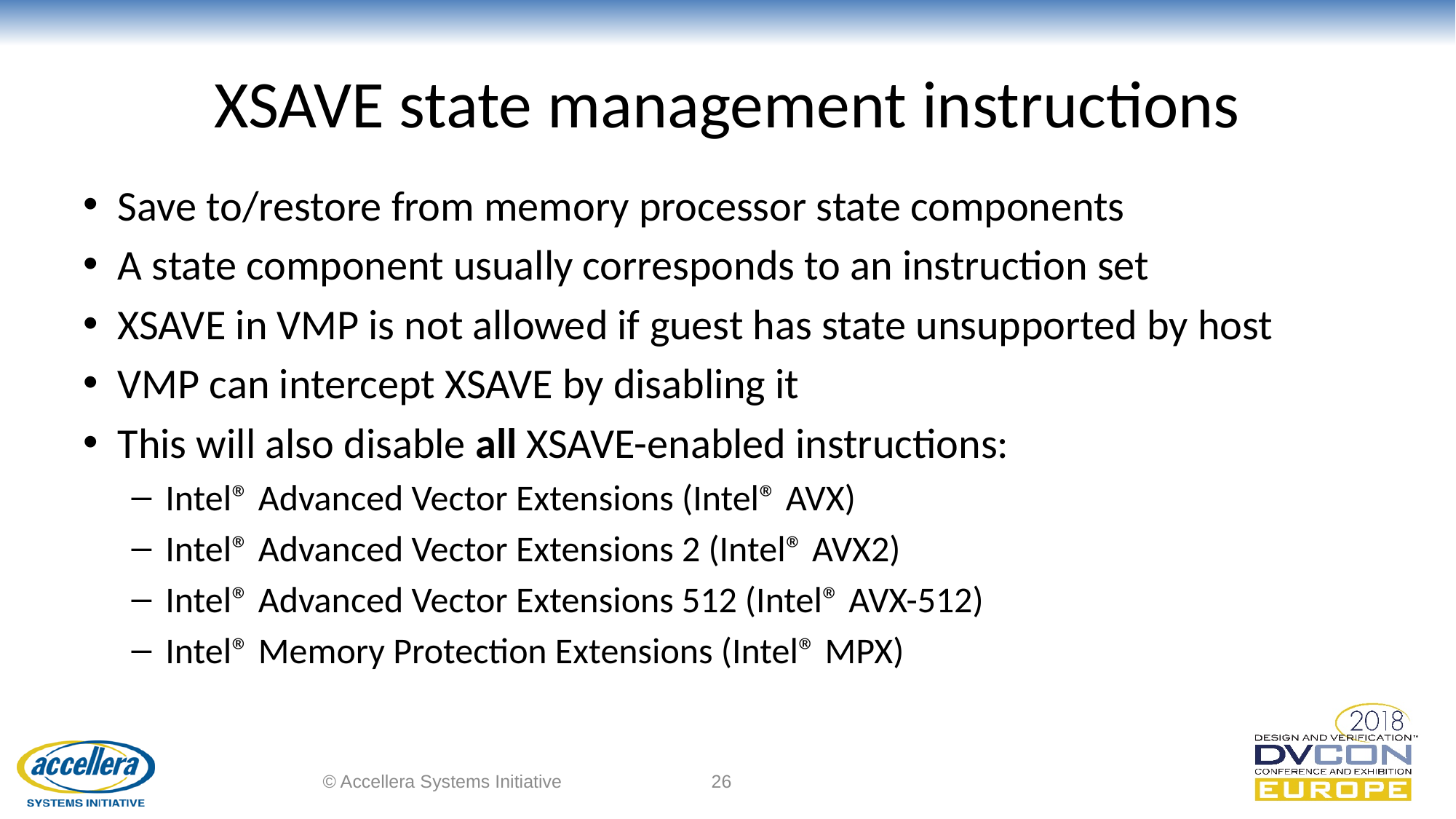

# XSAVE state management instructions
Save to/restore from memory processor state components
A state component usually corresponds to an instruction set
XSAVE in VMP is not allowed if guest has state unsupported by host
VMP can intercept XSAVE by disabling it
This will also disable all XSAVE-enabled instructions:
Intel® Advanced Vector Extensions (Intel® AVX)
Intel® Advanced Vector Extensions 2 (Intel® AVX2)
Intel® Advanced Vector Extensions 512 (Intel® AVX-512)
Intel® Memory Protection Extensions (Intel® MPX)
© Accellera Systems Initiative
26